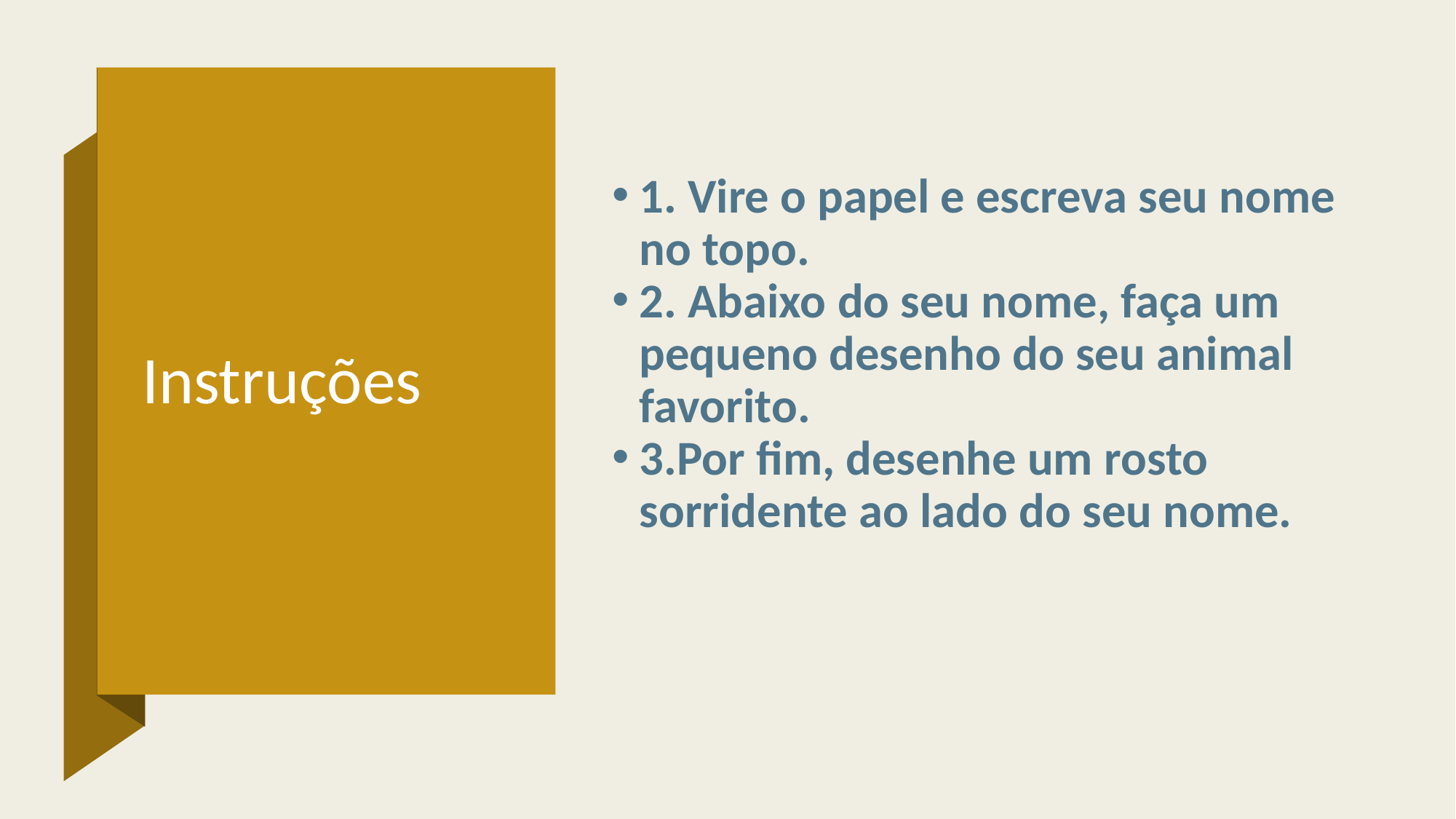

# Instruções
1. Vire o papel e escreva seu nome no topo.
2. Abaixo do seu nome, faça um pequeno desenho do seu animal favorito.
3.Por fim, desenhe um rosto sorridente ao lado do seu nome.